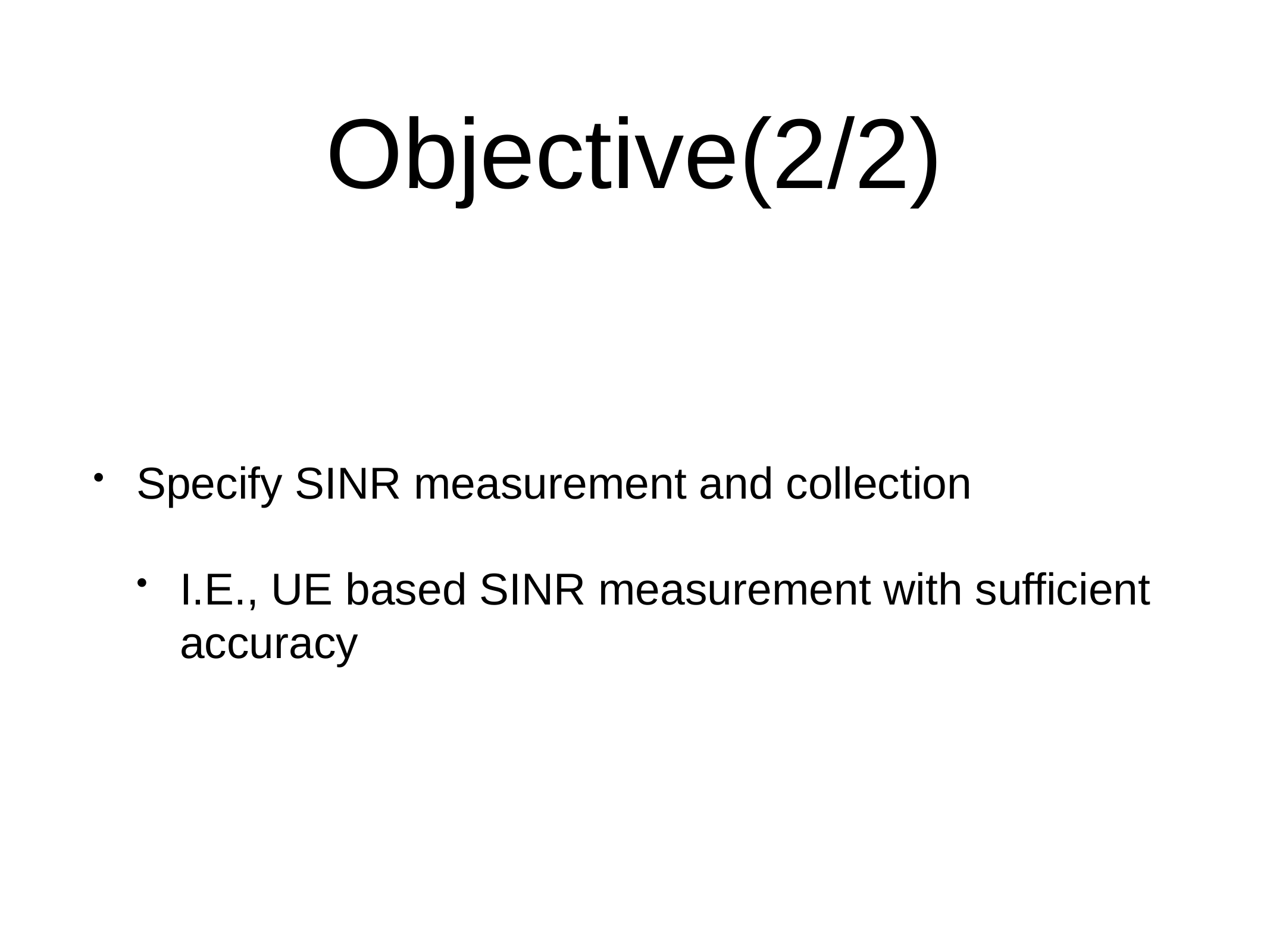

# Objective(2/2)
Specify SINR measurement and collection
I.E., UE based SINR measurement with sufficient accuracy